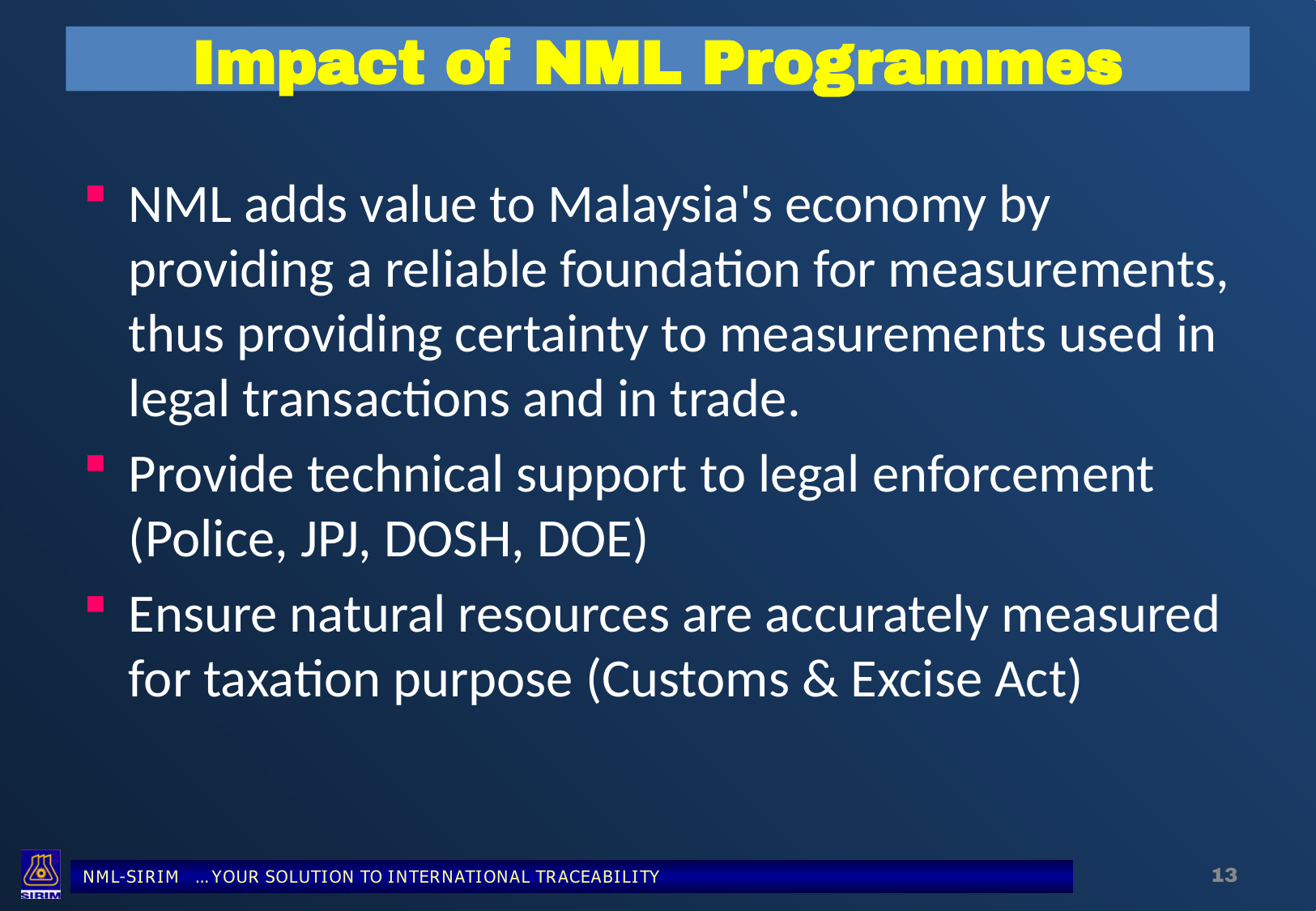

# Impact of NML Programmes
NML adds value to Malaysia's economy by providing a reliable foundation for measurements, thus providing certainty to measurements used in legal transactions and in trade.
Provide technical support to legal enforcement (Police, JPJ, DOSH, DOE)
Ensure natural resources are accurately measured for taxation purpose (Customs & Excise Act)